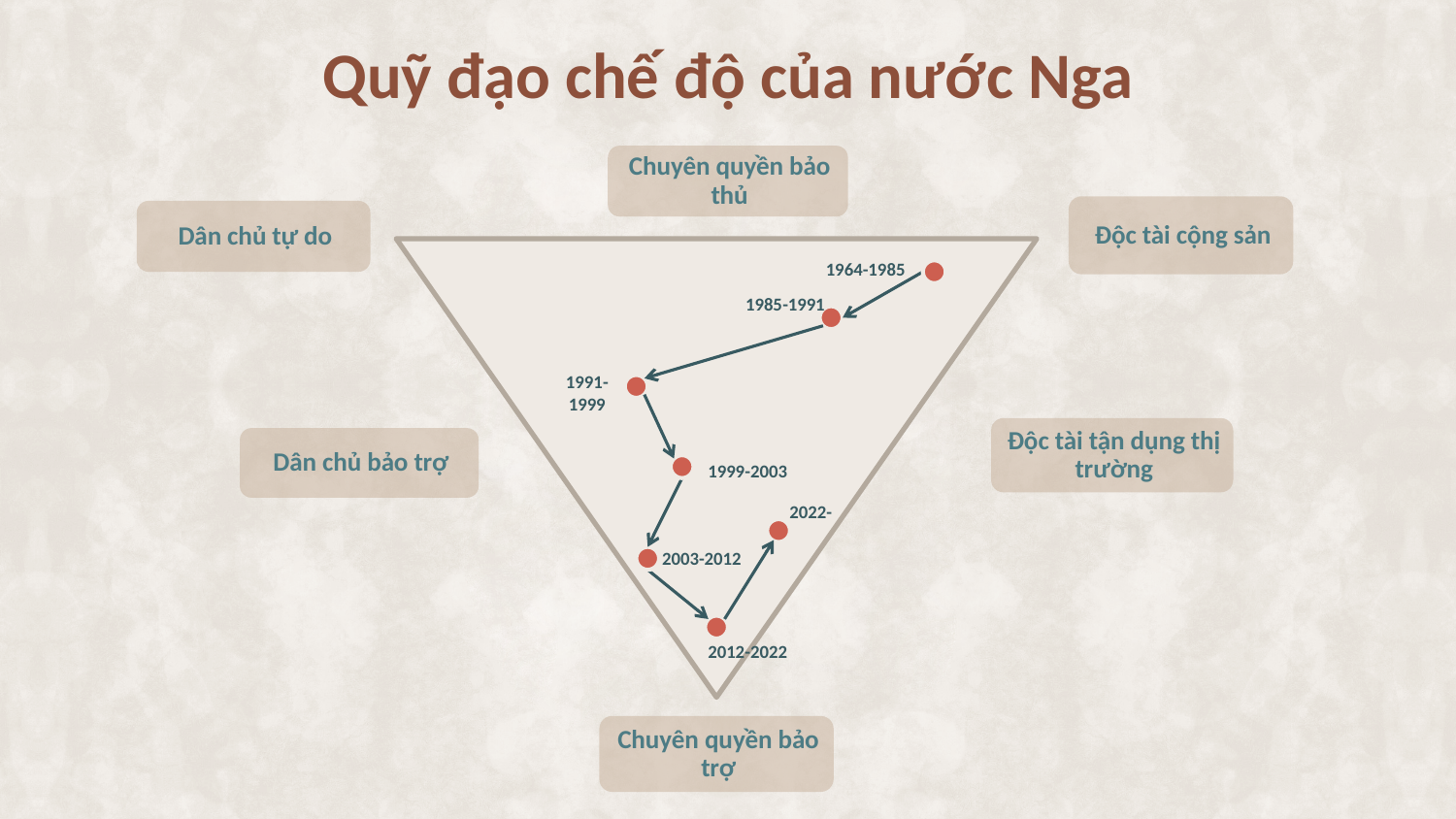

# Quỹ đạo chế độ của nước Nga
Độc tài cộng sản
Dân chủ tự do
Chuyên quyền bảo trợ
Chuyên quyền bảo thủ
Độc tài tận dụng thị trường
Dân chủ bảo trợ
1964-1985

1985-1991

1991-1999

1999-2003

2022-

2003-2012

2012-2022